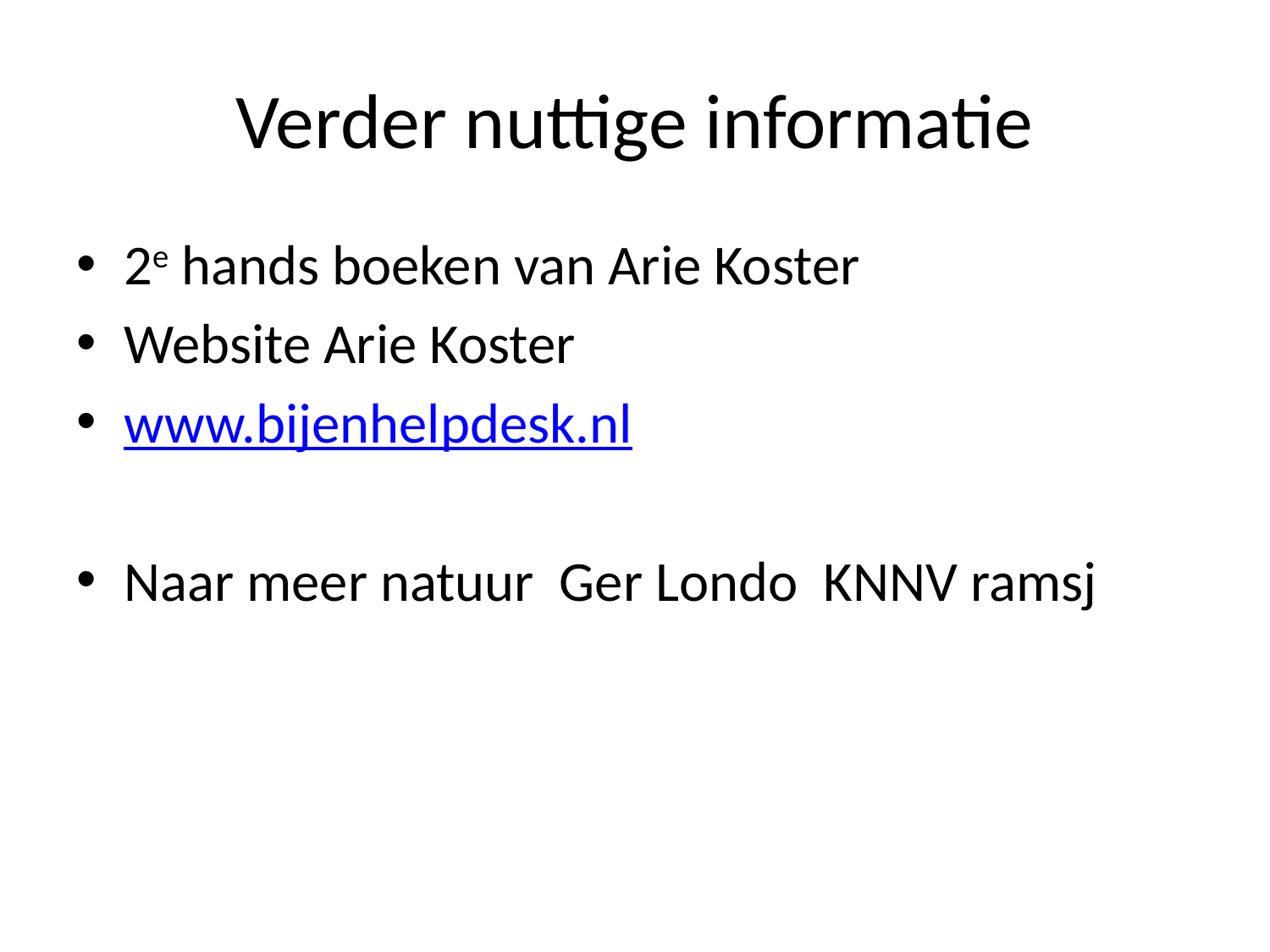

# Verder nuttige informatie
2e hands boeken van Arie Koster
Website Arie Koster
www.bijenhelpdesk.nl

Naar meer natuur  Ger Londo  KNNV ramsj